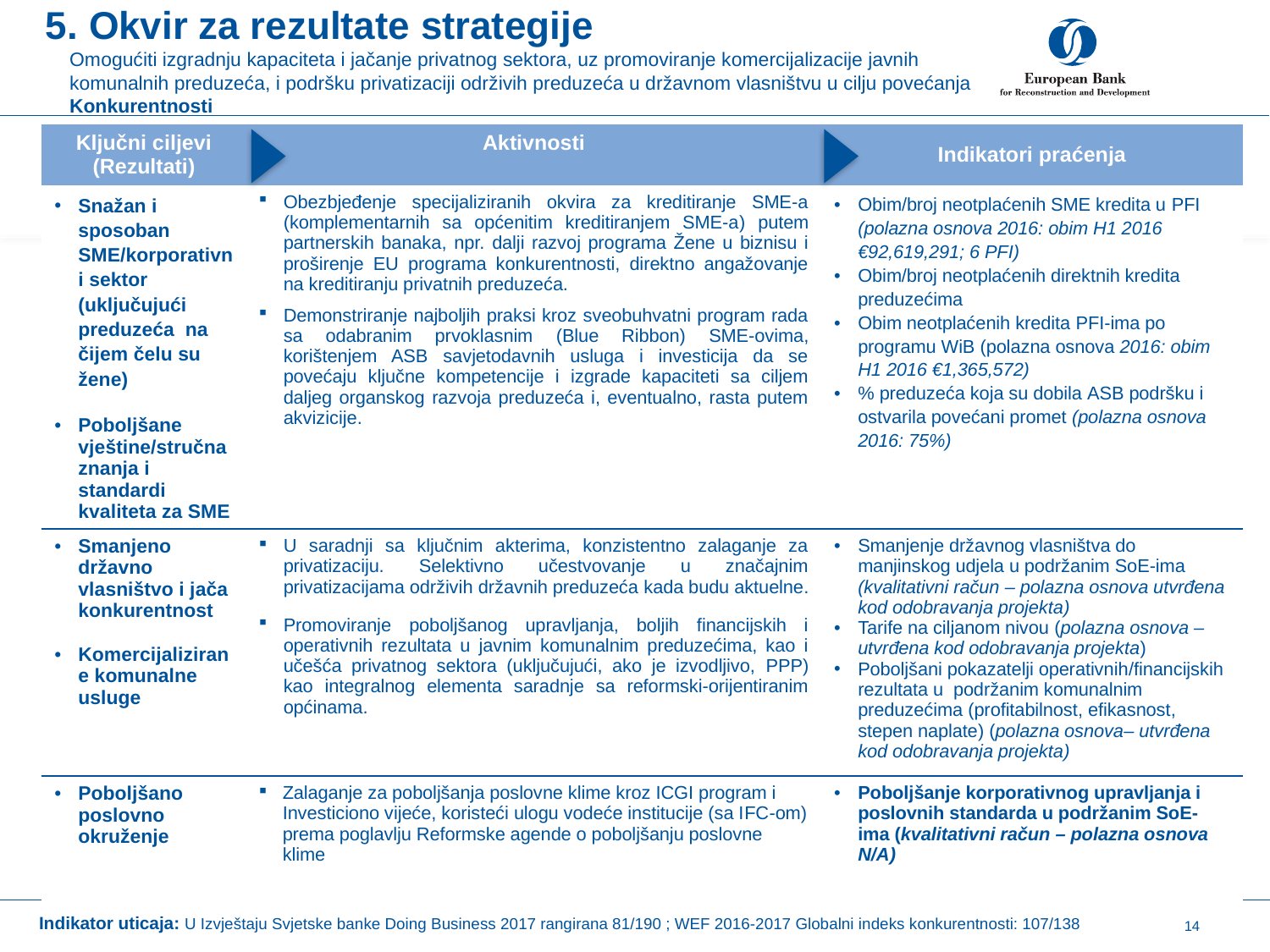

# 5. Okvir za rezultate strategije Omogućiti izgradnju kapaciteta i jačanje privatnog sektora, uz promoviranje komercijalizacije javnih komunalnih preduzeća, i podršku privatizaciji održivih preduzeća u državnom vlasništvu u cilju povećanja Konkurentnosti
| Ključni ciljevi (Rezultati) | Aktivnosti | Indikatori praćenja |
| --- | --- | --- |
| Snažan i sposoban SME/korporativni sektor (uključujući preduzeća na čijem čelu su žene) Poboljšane vještine/stručna znanja i standardi kvaliteta za SME | Obezbjeđenje specijaliziranih okvira za kreditiranje SME-a (komplementarnih sa općenitim kreditiranjem SME-a) putem partnerskih banaka, npr. dalji razvoj programa Žene u biznisu i proširenje EU programa konkurentnosti, direktno angažovanje na kreditiranju privatnih preduzeća. Demonstriranje najboljih praksi kroz sveobuhvatni program rada sa odabranim prvoklasnim (Blue Ribbon) SME-ovima, korištenjem ASB savjetodavnih usluga i investicija da se povećaju ključne kompetencije i izgrade kapaciteti sa ciljem daljeg organskog razvoja preduzeća i, eventualno, rasta putem akvizicije. | Obim/broj neotplaćenih SME kredita u PFI (polazna osnova 2016: obim H1 2016 €92,619,291; 6 PFI) Obim/broj neotplaćenih direktnih kredita preduzećima Obim neotplaćenih kredita PFI-ima po programu WiB (polazna osnova 2016: obim H1 2016 €1,365,572) % preduzeća koja su dobila ASB podršku i ostvarila povećani promet (polazna osnova 2016: 75%) |
| Smanjeno državno vlasništvo i jača konkurentnost Komercijalizirane komunalne usluge | U saradnji sa ključnim akterima, konzistentno zalaganje za privatizaciju. Selektivno učestvovanje u značajnim privatizacijama održivih državnih preduzeća kada budu aktuelne. Promoviranje poboljšanog upravljanja, boljih financijskih i operativnih rezultata u javnim komunalnim preduzećima, kao i učešća privatnog sektora (uključujući, ako je izvodljivo, PPP) kao integralnog elementa saradnje sa reformski-orijentiranim općinama. | Smanjenje državnog vlasništva do manjinskog udjela u podržanim SoE-ima (kvalitativni račun – polazna osnova utvrđena kod odobravanja projekta) Tarife na ciljanom nivou (polazna osnova –utvrđena kod odobravanja projekta) Poboljšani pokazatelji operativnih/financijskih rezultata u podržanim komunalnim preduzećima (profitabilnost, efikasnost, stepen naplate) (polazna osnova– utvrđena kod odobravanja projekta) |
| Poboljšano poslovno okruženje | Zalaganje za poboljšanja poslovne klime kroz ICGI program i Investiciono vijeće, koristeći ulogu vodeće institucije (sa IFC-om) prema poglavlju Reformske agende o poboljšanju poslovne klime | Poboljšanje korporativnog upravljanja i poslovnih standarda u podržanim SoE-ima (kvalitativni račun – polazna osnova N/A) |

14
Indikator uticaja: U Izvještaju Svjetske banke Doing Business 2017 rangirana 81/190 ; WEF 2016-2017 Globalni indeks konkurentnosti: 107/138